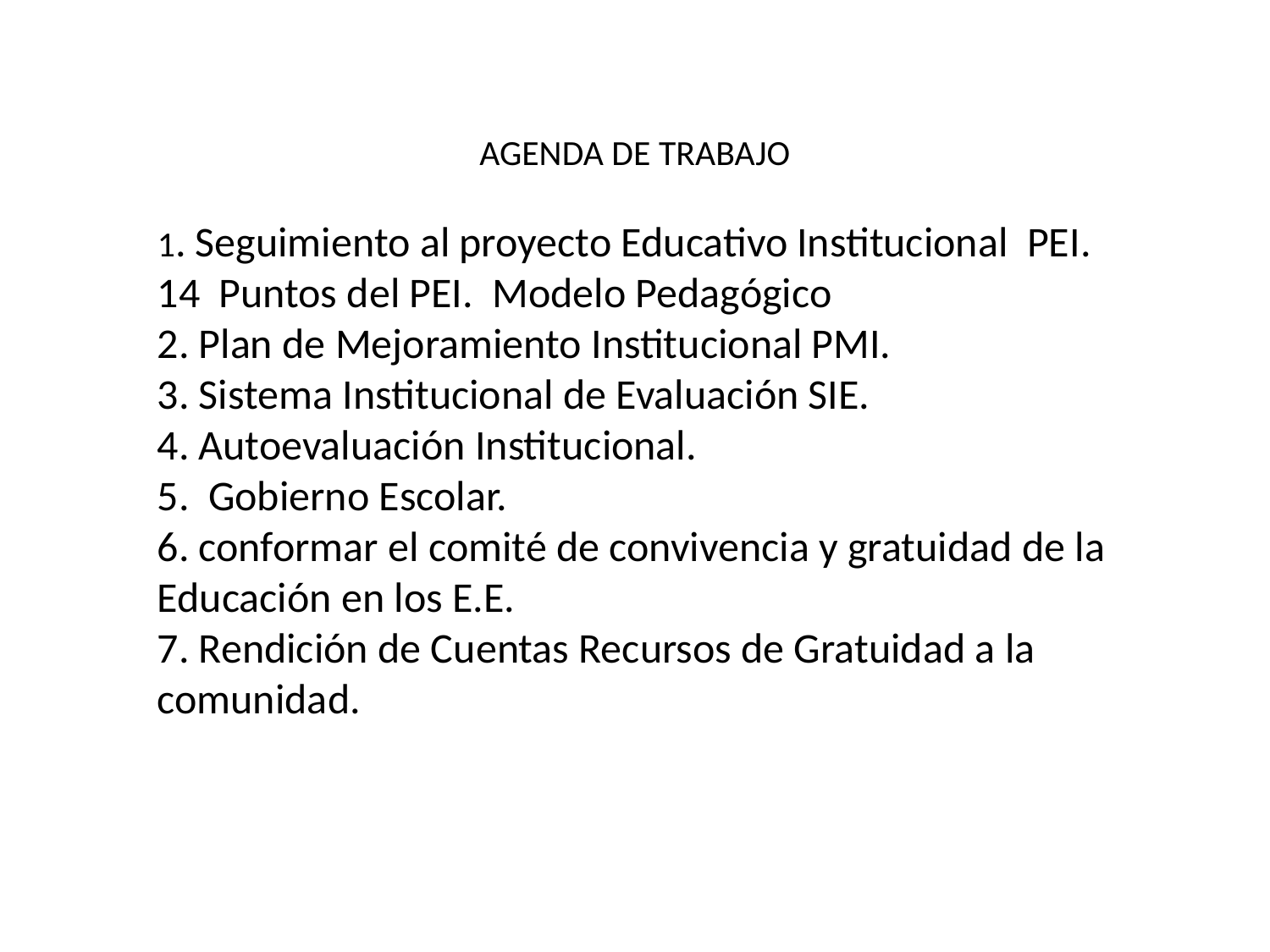

AGENDA DE TRABAJO

1. Seguimiento al proyecto Educativo Institucional  PEI.
14  Puntos del PEI.  Modelo Pedagógico
2. Plan de Mejoramiento Institucional PMI.
3. Sistema Institucional de Evaluación SIE.
4. Autoevaluación Institucional.
5.  Gobierno Escolar.
6. conformar el comité de convivencia y gratuidad de la Educación en los E.E.
7. Rendición de Cuentas Recursos de Gratuidad a la comunidad.